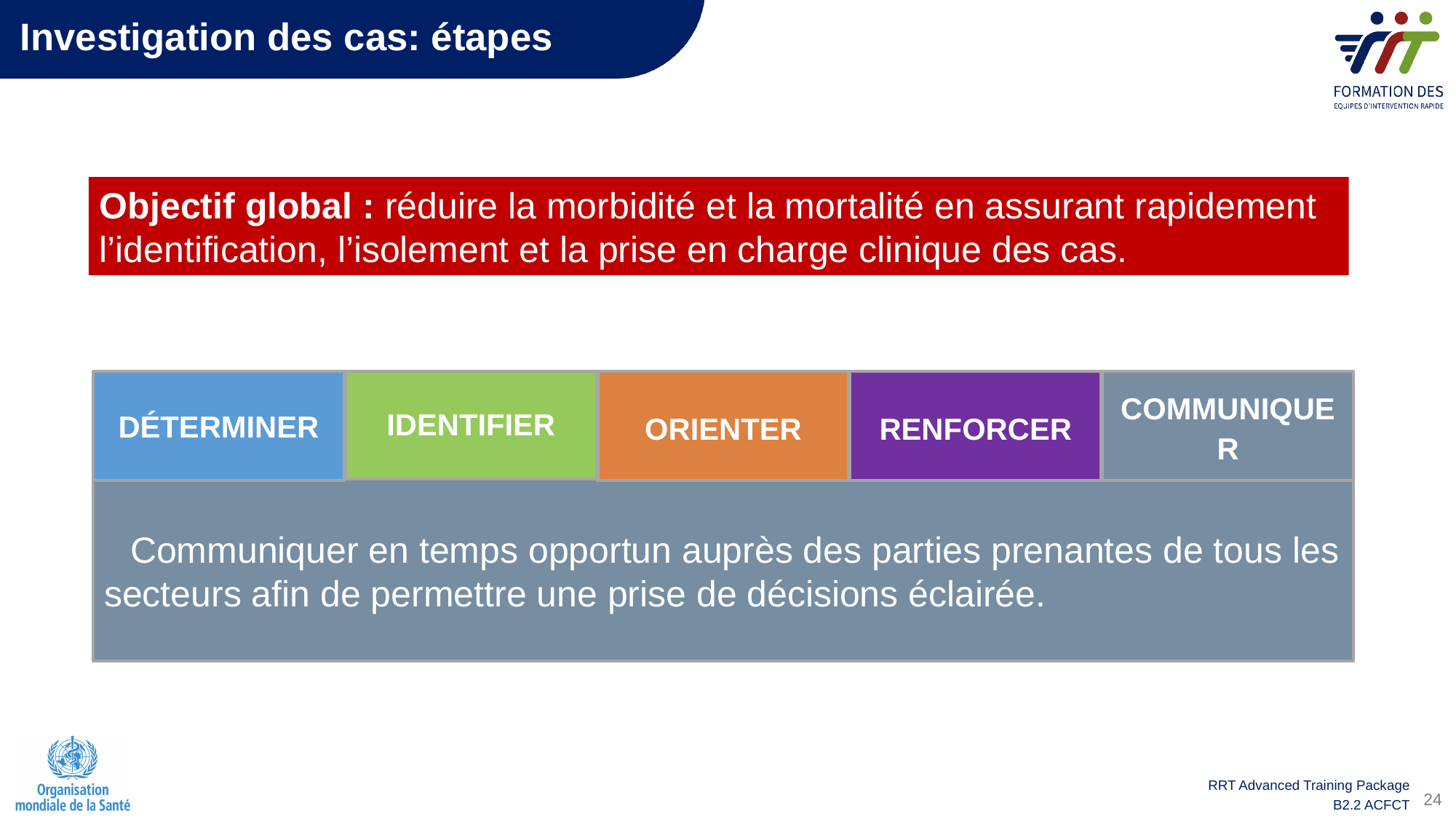

Investigation des cas: étapes
Objectif global : réduire la morbidité et la mortalité en assurant rapidement l’identification, l’isolement et la prise en charge clinique des cas.
DÉTERMINER
IDENTIFIER
ORIENTER
RENFORCER
COMMUNIQUER
Communiquer en temps opportun auprès des parties prenantes de tous les secteurs afin de permettre une prise de décisions éclairée.